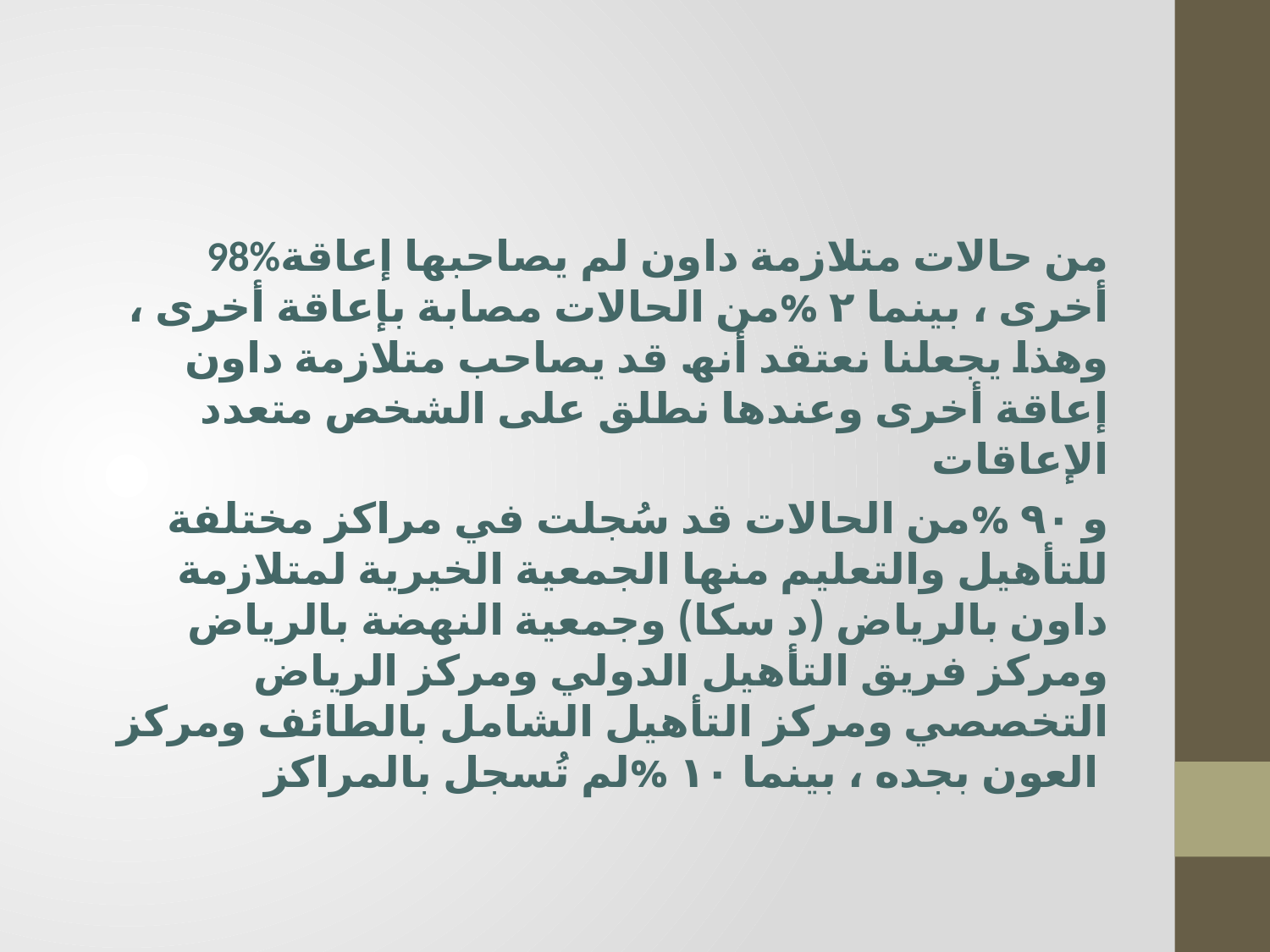

#
98%من حالات متلازمة داون لم یصاحبھا إعاقة أخرى ، بینما ٢ %من الحالات مصابة بإعاقة أخرى ، وھذا یجعلنا نعتقد أنھ قد یصاحب متلازمة داون إعاقة أخرى وعندھا نطلق على الشخص متعدد الإعاقات
و ٩٠ %من الحالات قد سُجلت في مراكز مختلفة للتأھیل والتعلیم منھا الجمعیة الخیریة لمتلازمة داون بالریاض (د سكا) وجمعیة النھضة بالریاض ومركز فریق التأھیل الدولي ومركز الریاض التخصصي ومركز التأھیل الشامل بالطائف ومركز العون بجده ، بینما ١٠ %لم تُسجل بالمراكز